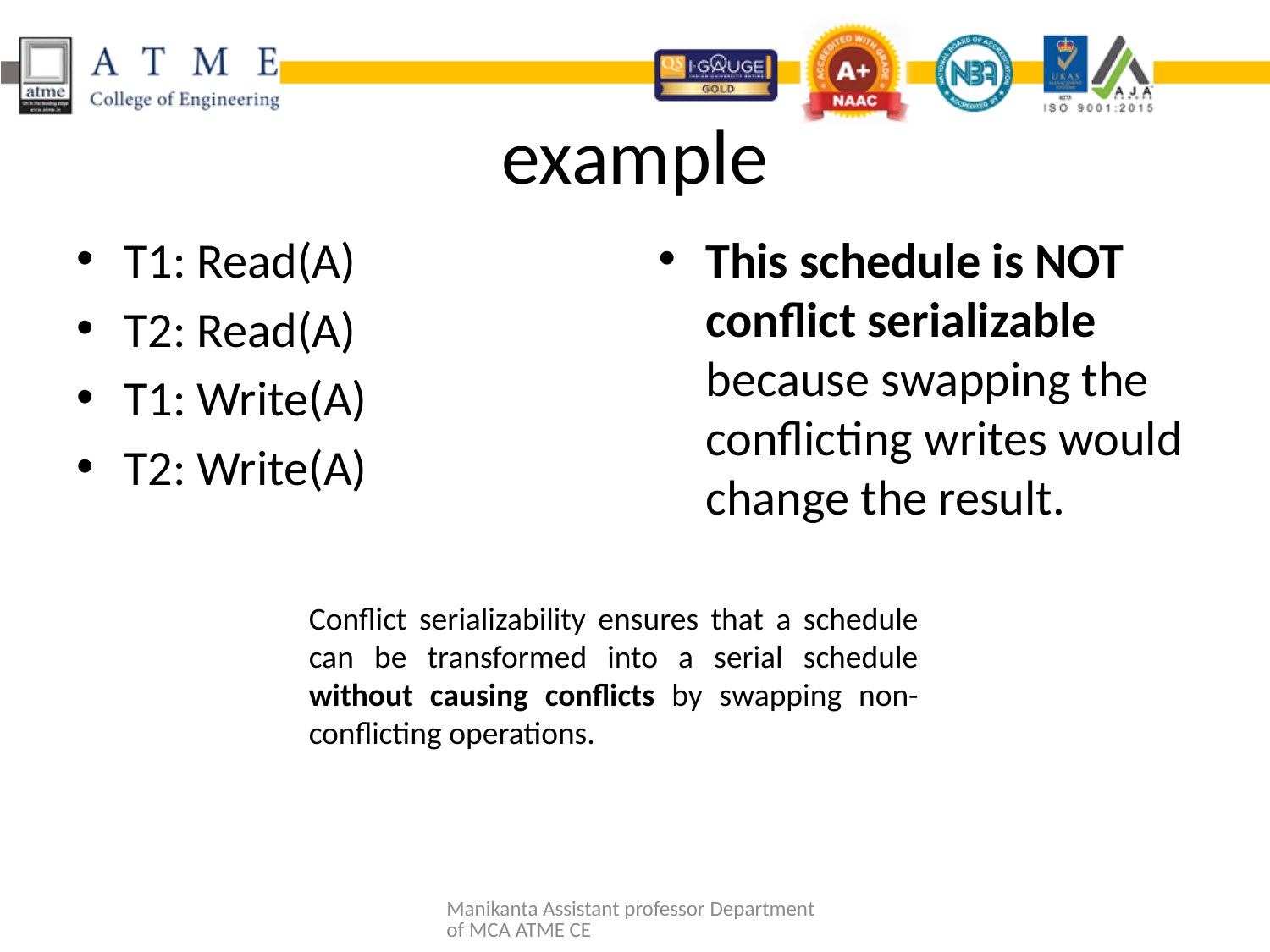

# example
T1: Read(A)
T2: Read(A)
T1: Write(A)
T2: Write(A)
This schedule is NOT conflict serializable because swapping the conflicting writes would change the result.
Conflict serializability ensures that a schedule can be transformed into a serial schedule without causing conflicts by swapping non-conflicting operations.
Manikanta Assistant professor Department of MCA ATME CE